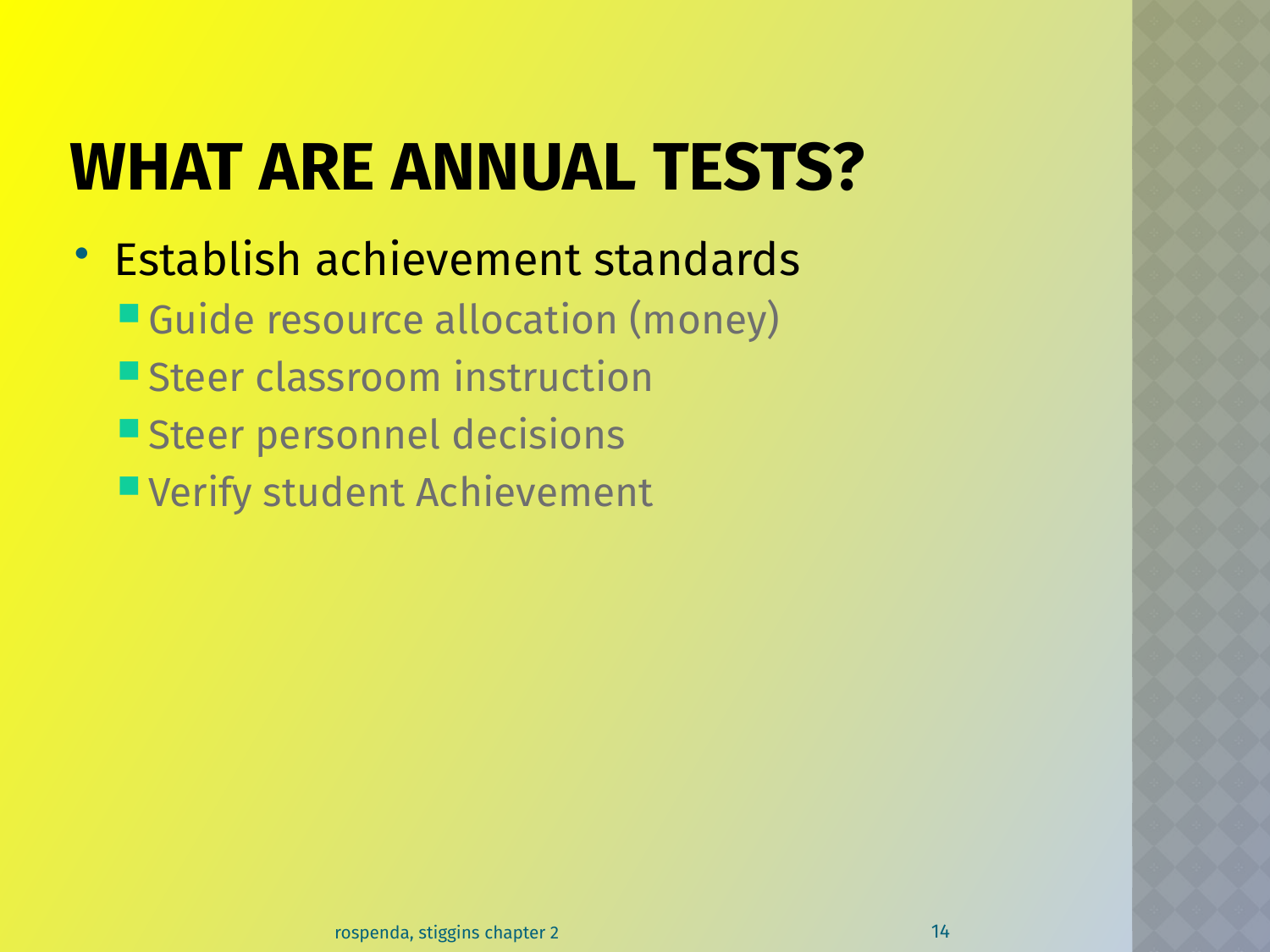

# What are Annual Tests?
Establish achievement standards
Guide resource allocation (money)
Steer classroom instruction
Steer personnel decisions
Verify student Achievement
14
rospenda, stiggins chapter 2